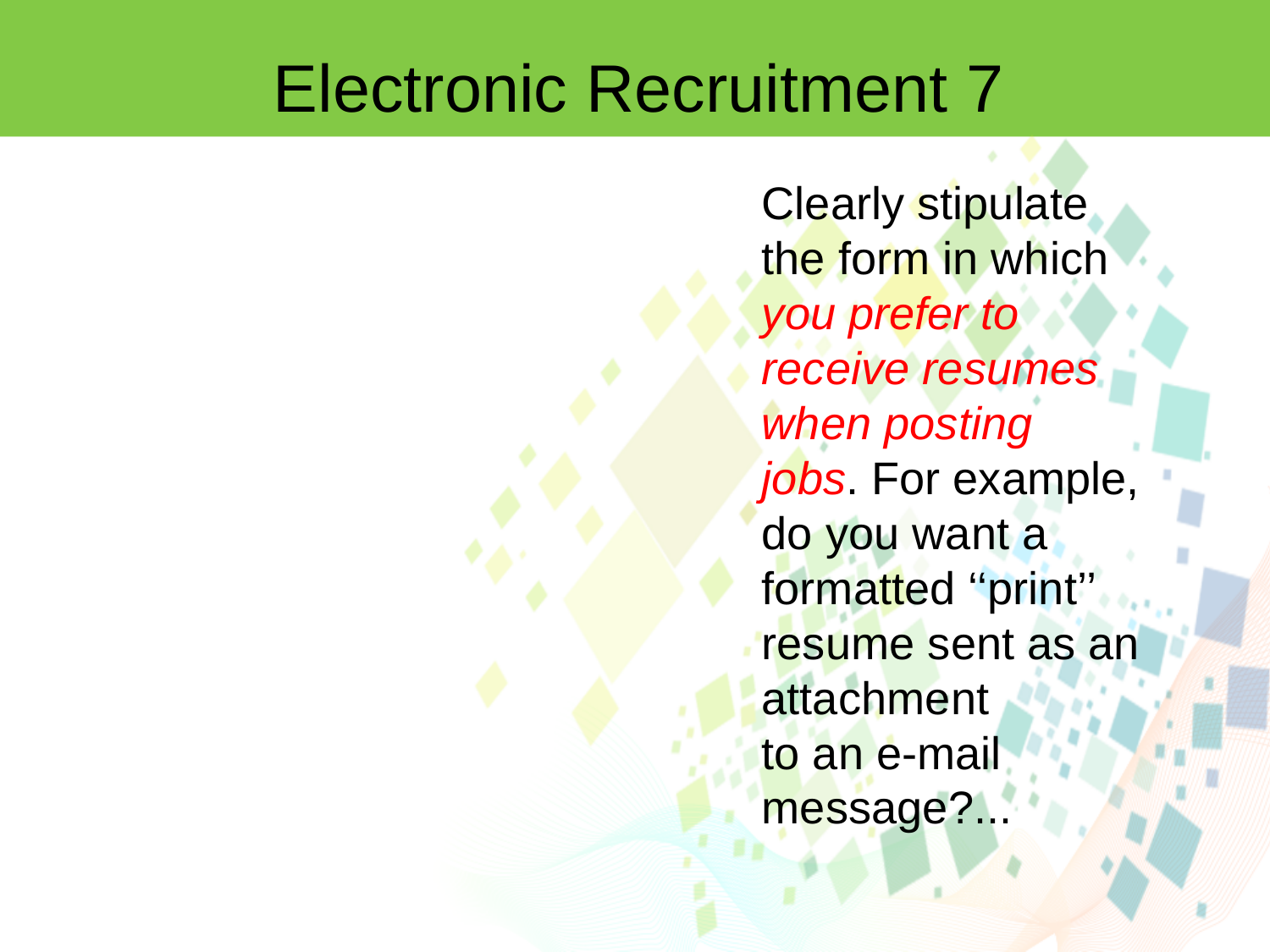

Electronic Recruitment 7
Clearly stipulate the form in which you prefer to receive resumes when posting
jobs. For example, do you want a formatted ‘‘print’’ resume sent as an attachment
to an e-mail message?...